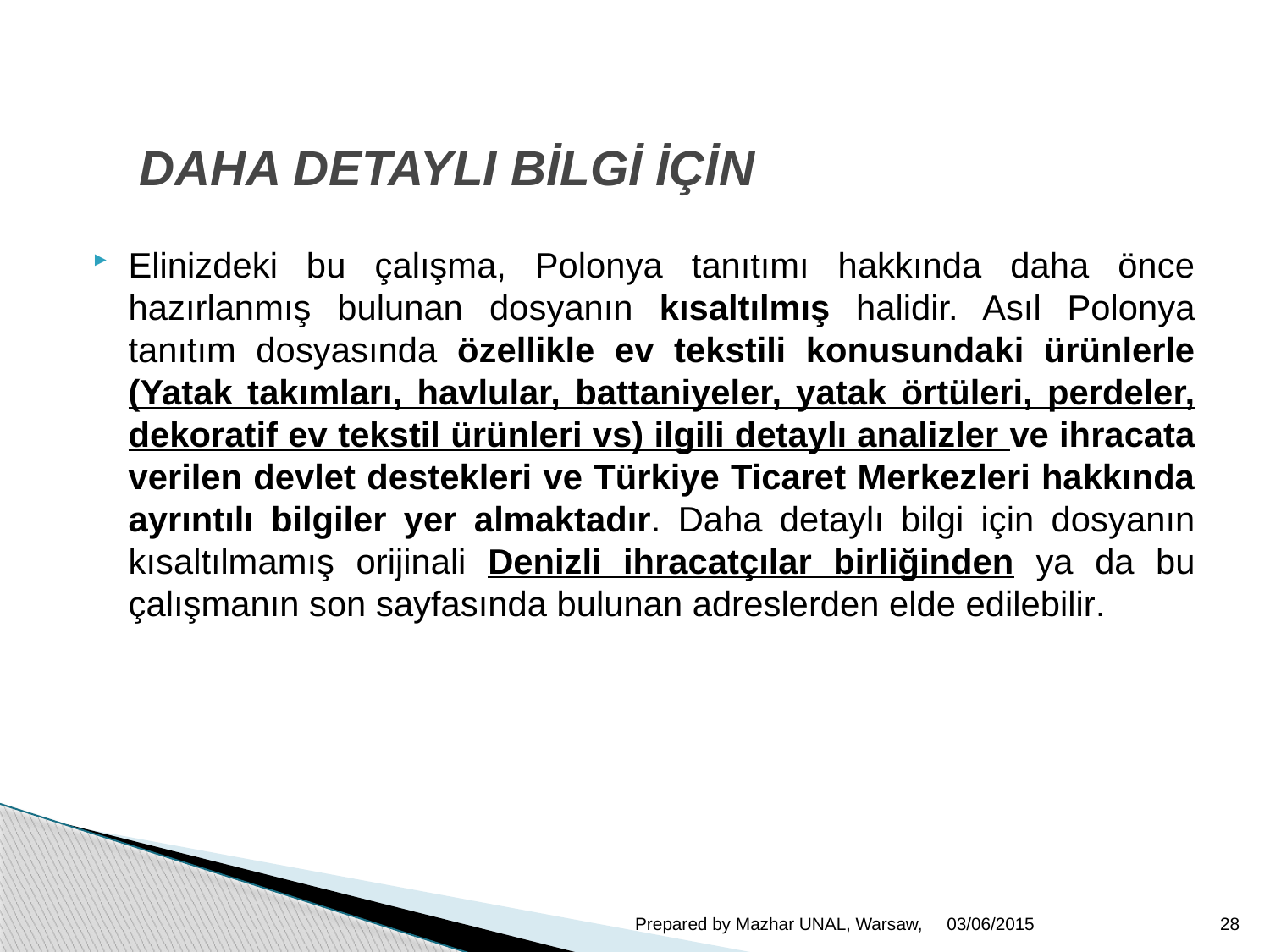

# DAHA DETAYLI BİLGİ İÇİN
Elinizdeki bu çalışma, Polonya tanıtımı hakkında daha önce hazırlanmış bulunan dosyanın kısaltılmış halidir. Asıl Polonya tanıtım dosyasında özellikle ev tekstili konusundaki ürünlerle (Yatak takımları, havlular, battaniyeler, yatak örtüleri, perdeler, dekoratif ev tekstil ürünleri vs) ilgili detaylı analizler ve ihracata verilen devlet destekleri ve Türkiye Ticaret Merkezleri hakkında ayrıntılı bilgiler yer almaktadır. Daha detaylı bilgi için dosyanın kısaltılmamış orijinali Denizli ihracatçılar birliğinden ya da bu çalışmanın son sayfasında bulunan adreslerden elde edilebilir.
Prepared by Mazhar UNAL, Warsaw,
03/06/2015
28